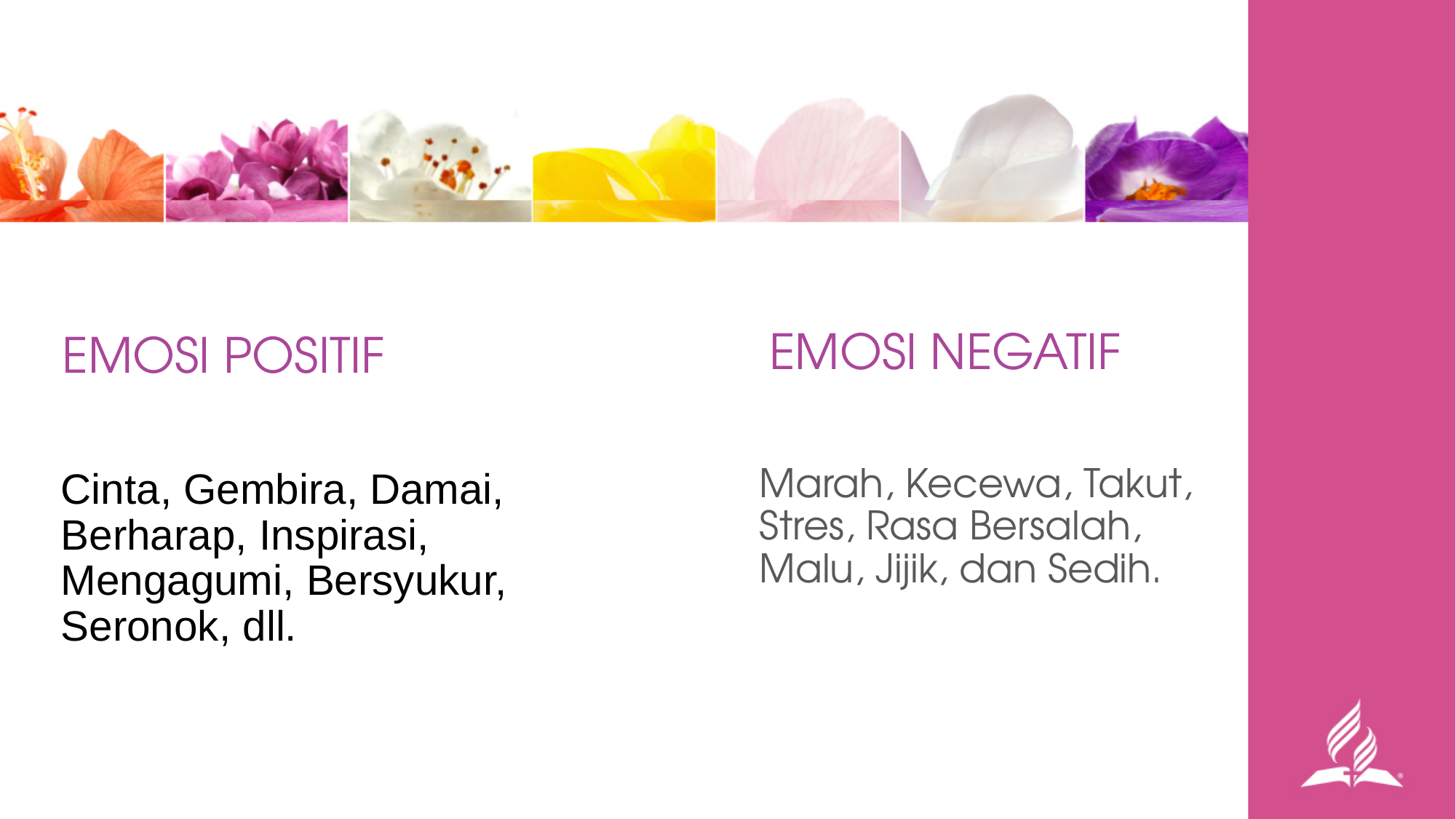

EMOSI NEGATIF
EMOSI POSITIF
Marah, Kecewa, Takut, Stres, Rasa Bersalah, Malu, Jijik, dan Sedih.
Cinta, Gembira, Damai, Berharap, Inspirasi, Mengagumi, Bersyukur, Seronok, dll.